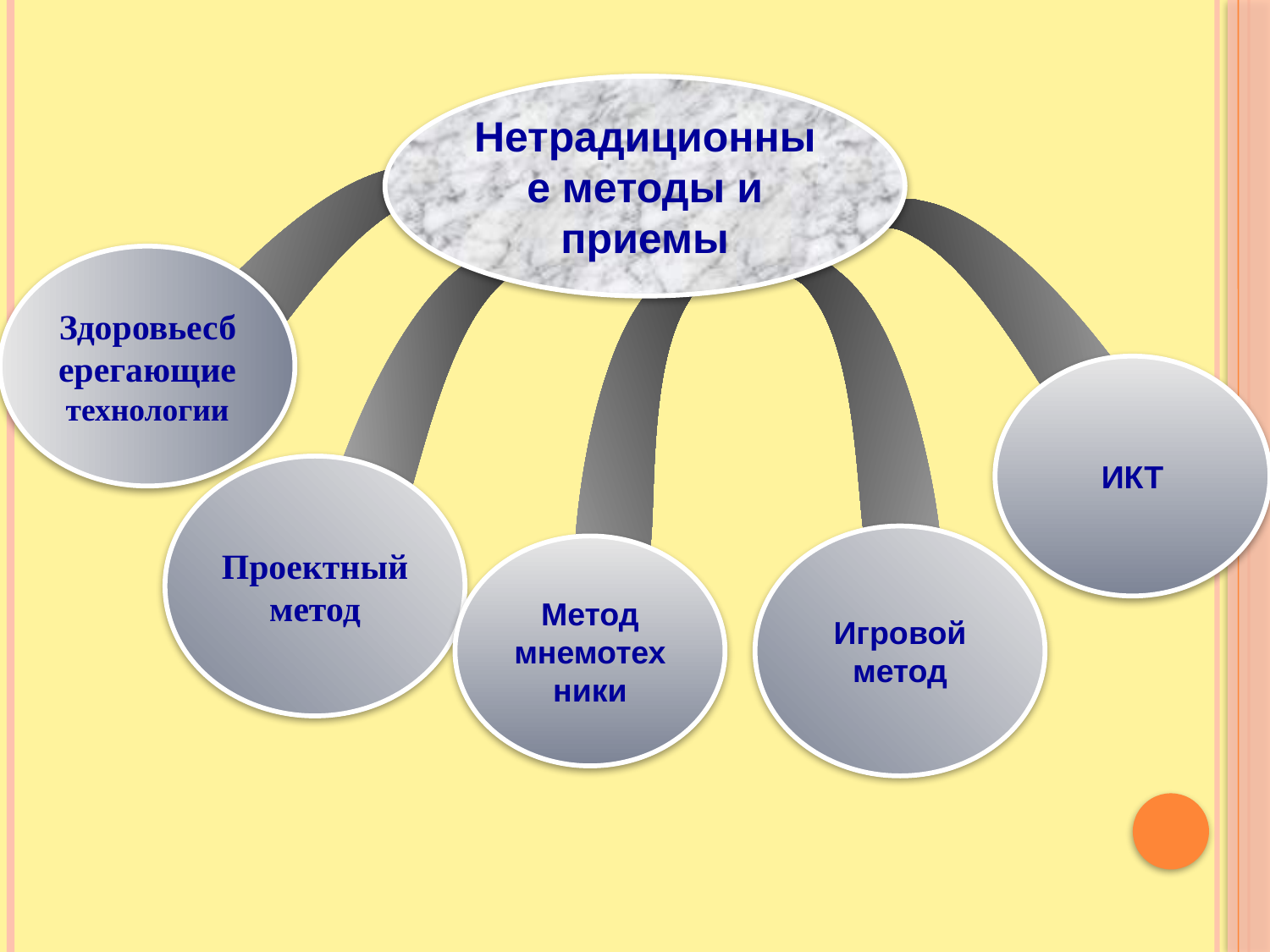

Нетрадиционные методы и приемы

Здоровьесберегающие технологии

ИКТ
Проектный метод
Игровой метод
Метод мнемотехники